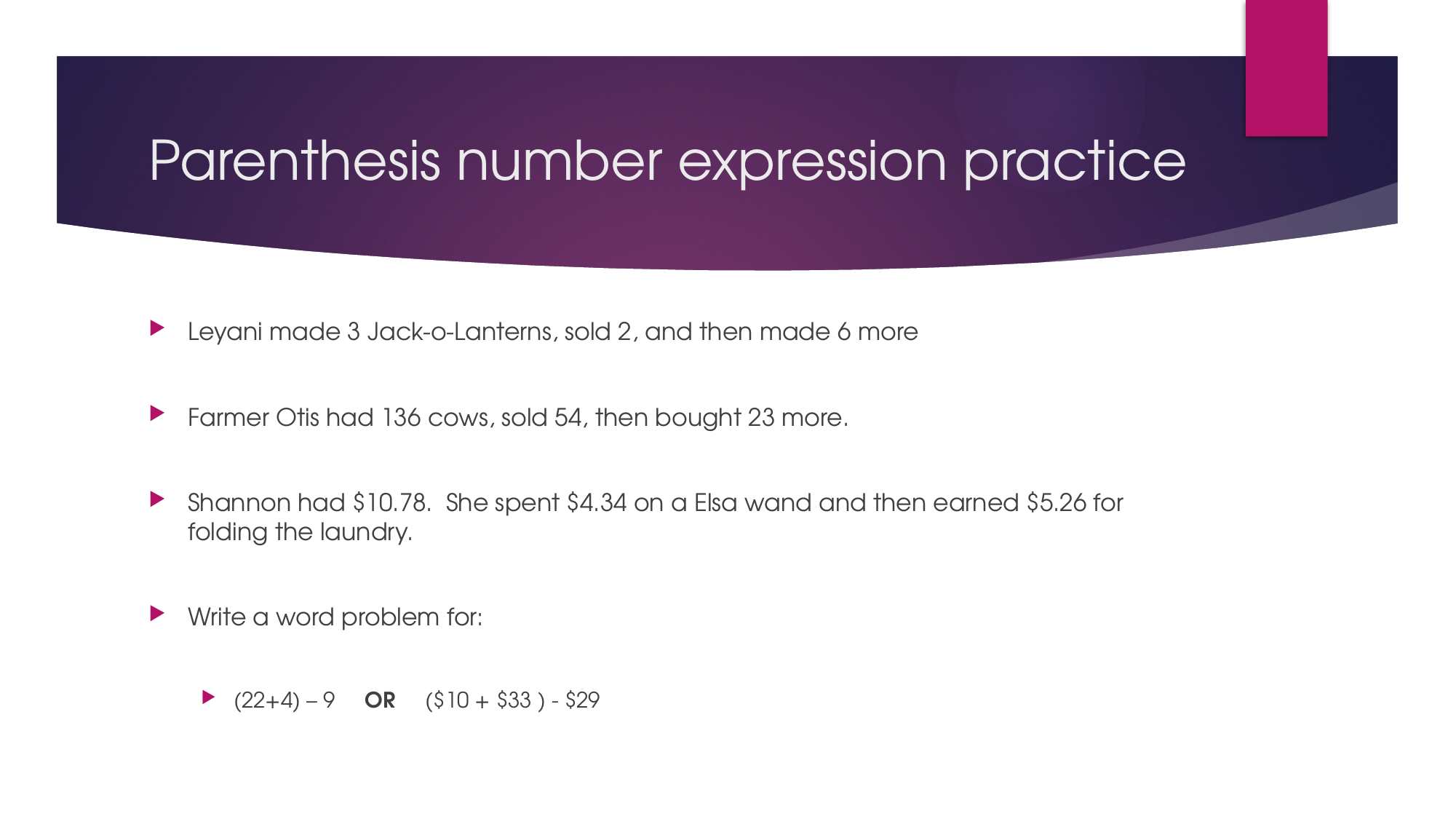

# Parenthesis number expression practice
Leyani made 3 Jack-o-Lanterns, sold 2, and then made 6 more

Farmer Otis had 136 cows, sold 54, then bought 23 more.

Shannon had $10.78.  She spent $4.34 on a Elsa wand and then earned $5.26 for folding the laundry.

Write a word problem for:

(22+4) – 9     OR     ($10 + $33 ) - $29